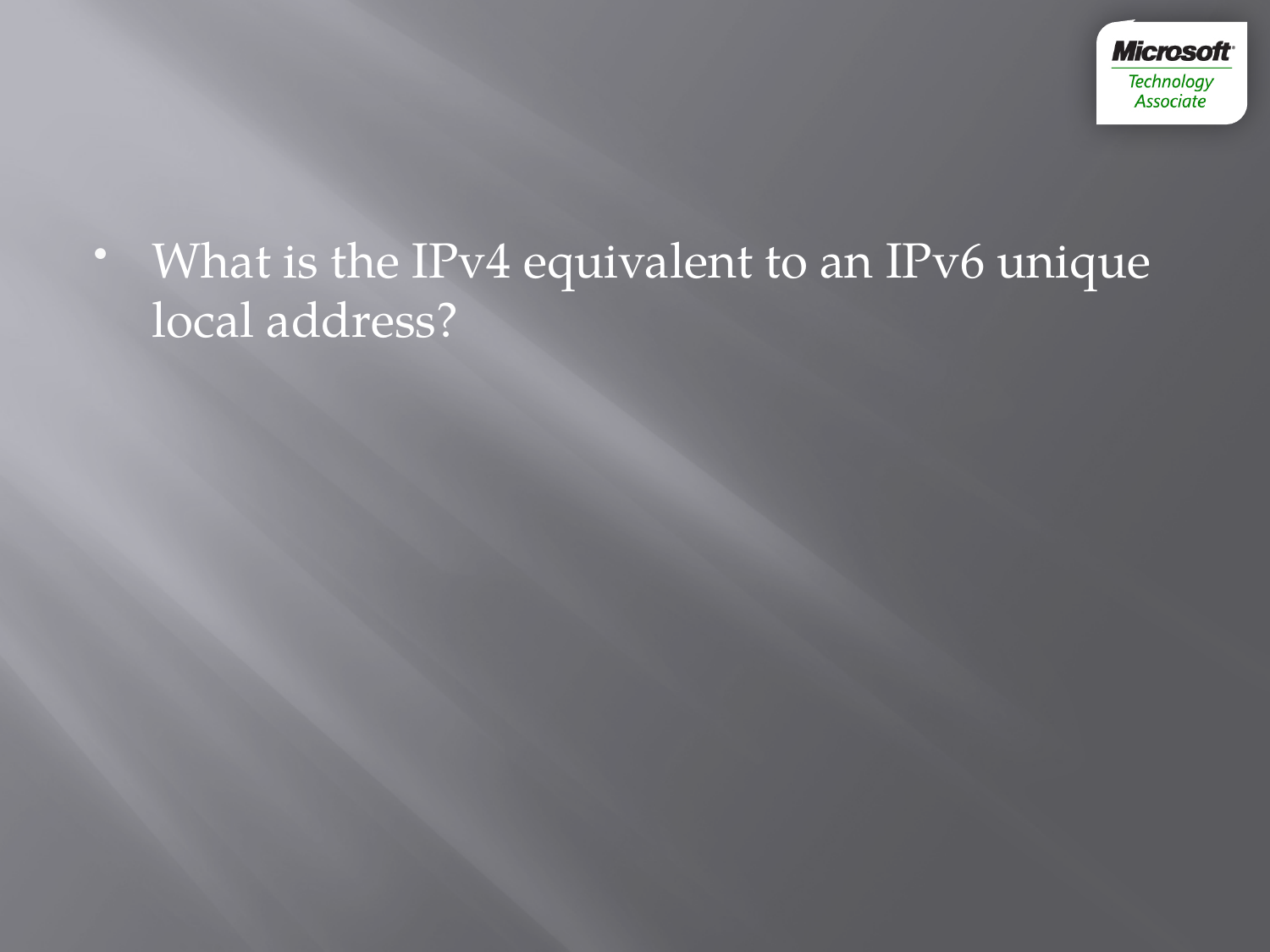

#
What is the IPv4 equivalent to an IPv6 unique local address?